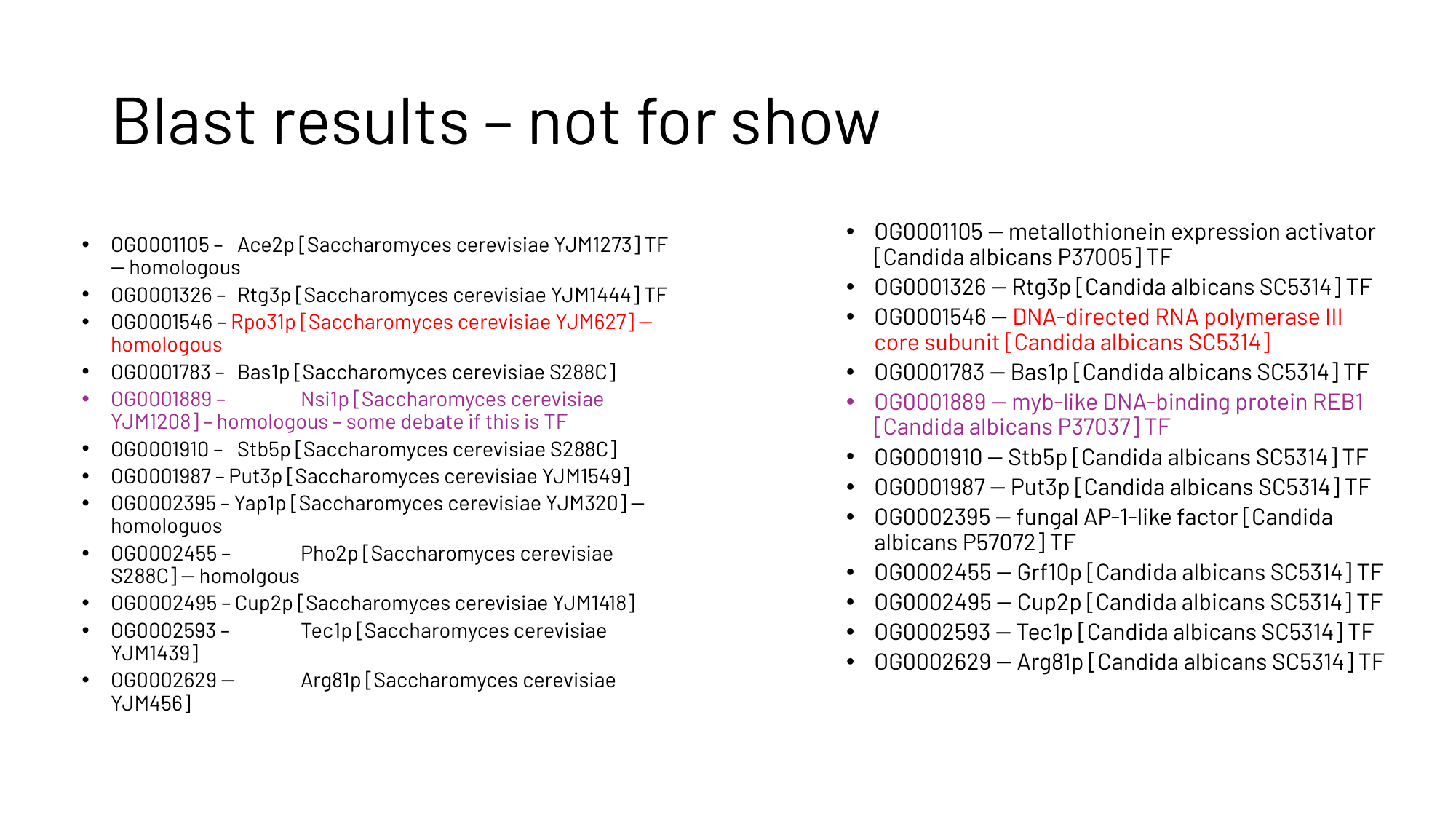

# Blast results – not for show
OG0001105 -- metallothionein expression activator [Candida albicans P37005] TF
OG0001326 -- Rtg3p [Candida albicans SC5314] TF
OG0001546 -- DNA-directed RNA polymerase III core subunit [Candida albicans SC5314]
OG0001783 -- Bas1p [Candida albicans SC5314] TF
OG0001889 -- myb-like DNA-binding protein REB1 [Candida albicans P37037] TF
OG0001910 -- Stb5p [Candida albicans SC5314] TF
OG0001987 -- Put3p [Candida albicans SC5314] TF
OG0002395 -- fungal AP-1-like factor [Candida albicans P57072] TF
OG0002455 -- Grf10p [Candida albicans SC5314] TF
OG0002495 -- Cup2p [Candida albicans SC5314] TF
OG0002593 -- Tec1p [Candida albicans SC5314] TF
OG0002629 -- Arg81p [Candida albicans SC5314] TF
OG0001105 –  	Ace2p [Saccharomyces cerevisiae YJM1273] TF -- homologous
OG0001326 –  	Rtg3p [Saccharomyces cerevisiae YJM1444] TF
OG0001546 – Rpo31p [Saccharomyces cerevisiae YJM627] -- homologous
OG0001783 –  	Bas1p [Saccharomyces cerevisiae S288C]
OG0001889 –   	Nsi1p [Saccharomyces cerevisiae YJM1208] – homologous – some debate if this is TF
OG0001910 –  	Stb5p [Saccharomyces cerevisiae S288C]
OG0001987 – Put3p [Saccharomyces cerevisiae YJM1549]
OG0002395 – Yap1p [Saccharomyces cerevisiae YJM320] -- homologuos
OG0002455 –  	Pho2p [Saccharomyces cerevisiae S288C] -- homolgous
OG0002495 – Cup2p [Saccharomyces cerevisiae YJM1418]
OG0002593 –  	Tec1p [Saccharomyces cerevisiae YJM1439]
OG0002629 --  	Arg81p [Saccharomyces cerevisiae YJM456]